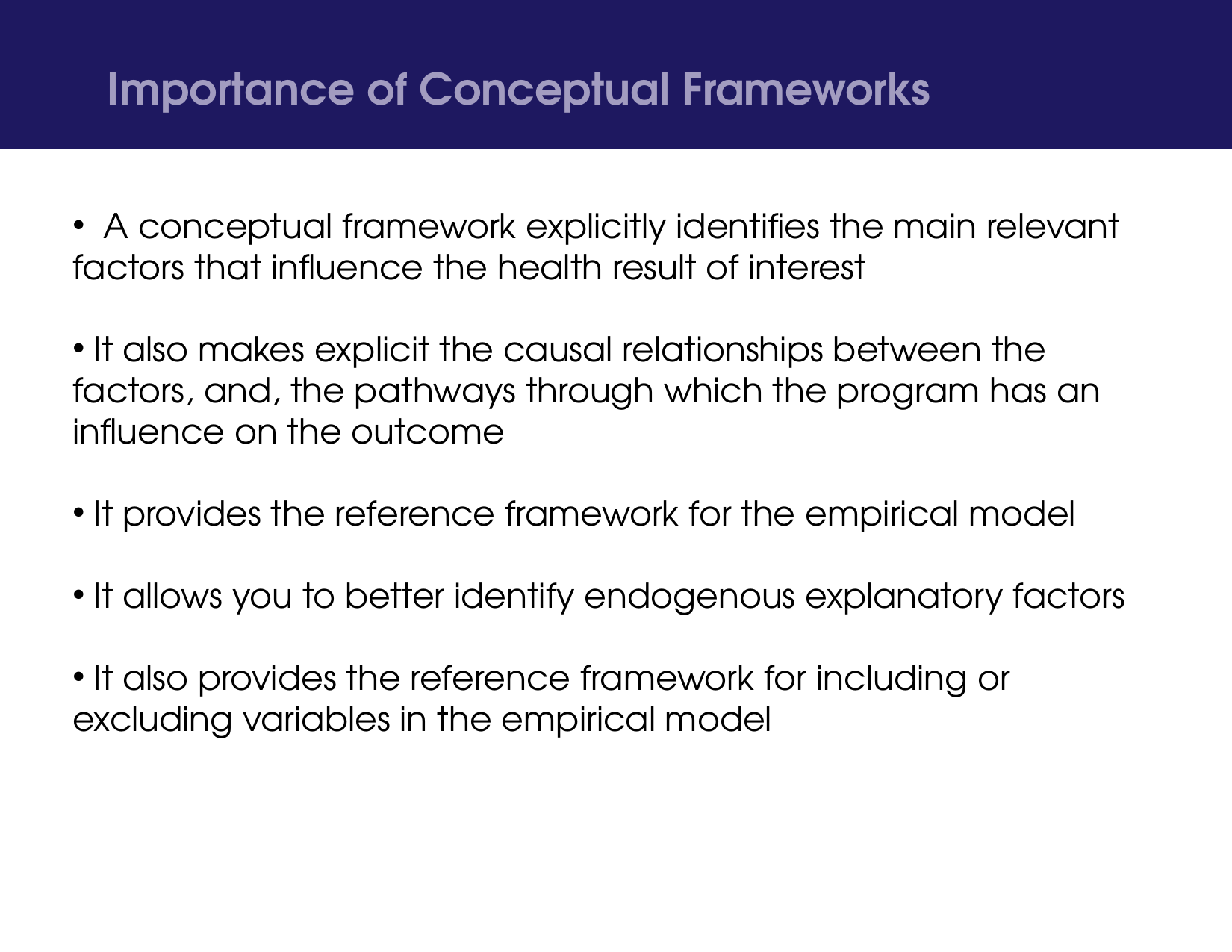

# Importance of Conceptual Frameworks
  A conceptual framework explicitly identifies the main relevant factors that influence the health result of interest

 It also makes explicit the causal relationships between the factors, and, the pathways through which the program has an influence on the outcome

 It provides the reference framework for the empirical model

 It allows you to better identify endogenous explanatory factors

 It also provides the reference framework for including or excluding variables in the empirical model